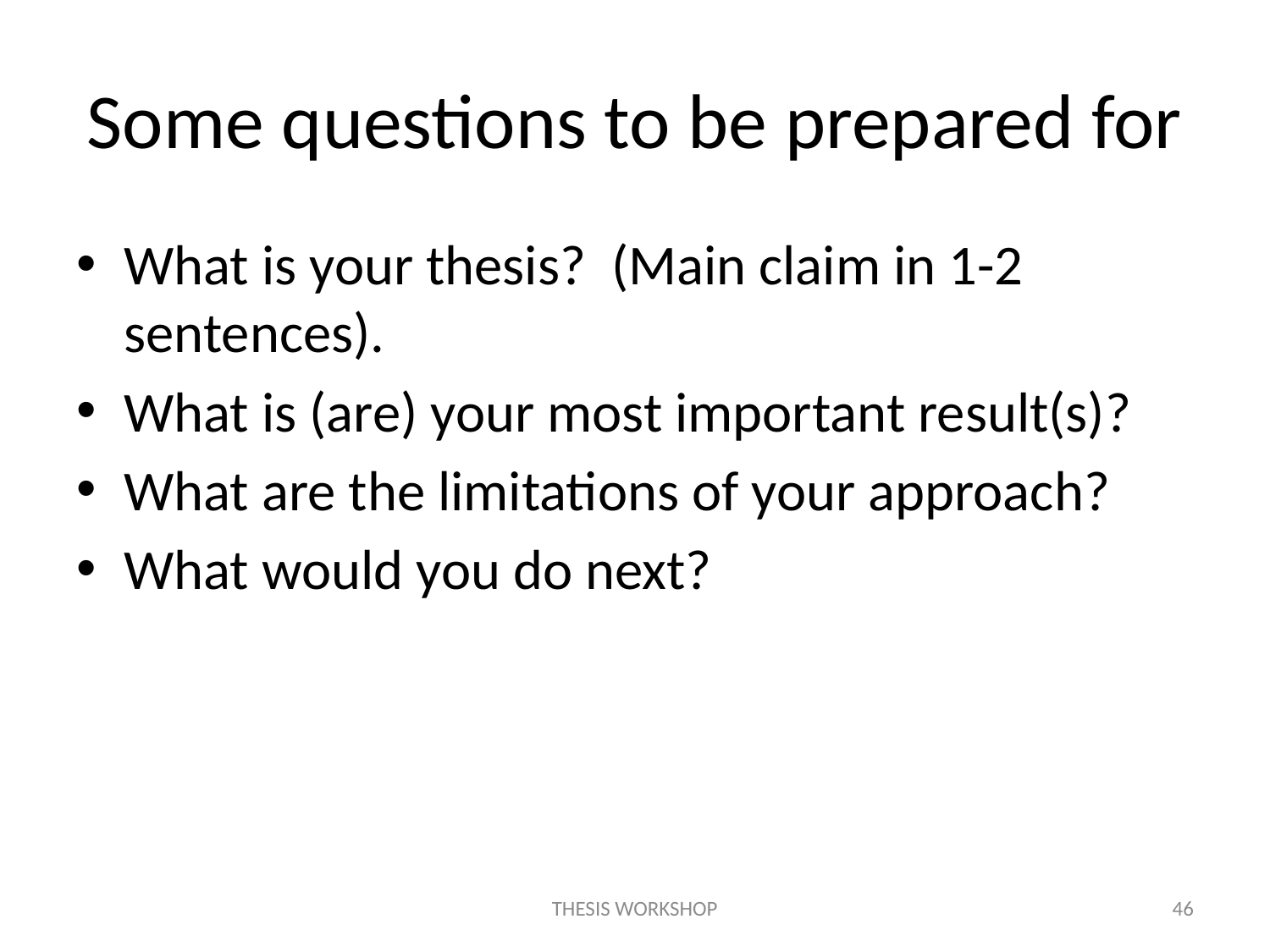

# Some questions to be prepared for
What is your thesis?  (Main claim in 1-2 sentences).
What is (are) your most important result(s)?
What are the limitations of your approach?
What would you do next?
THESIS WORKSHOP
46